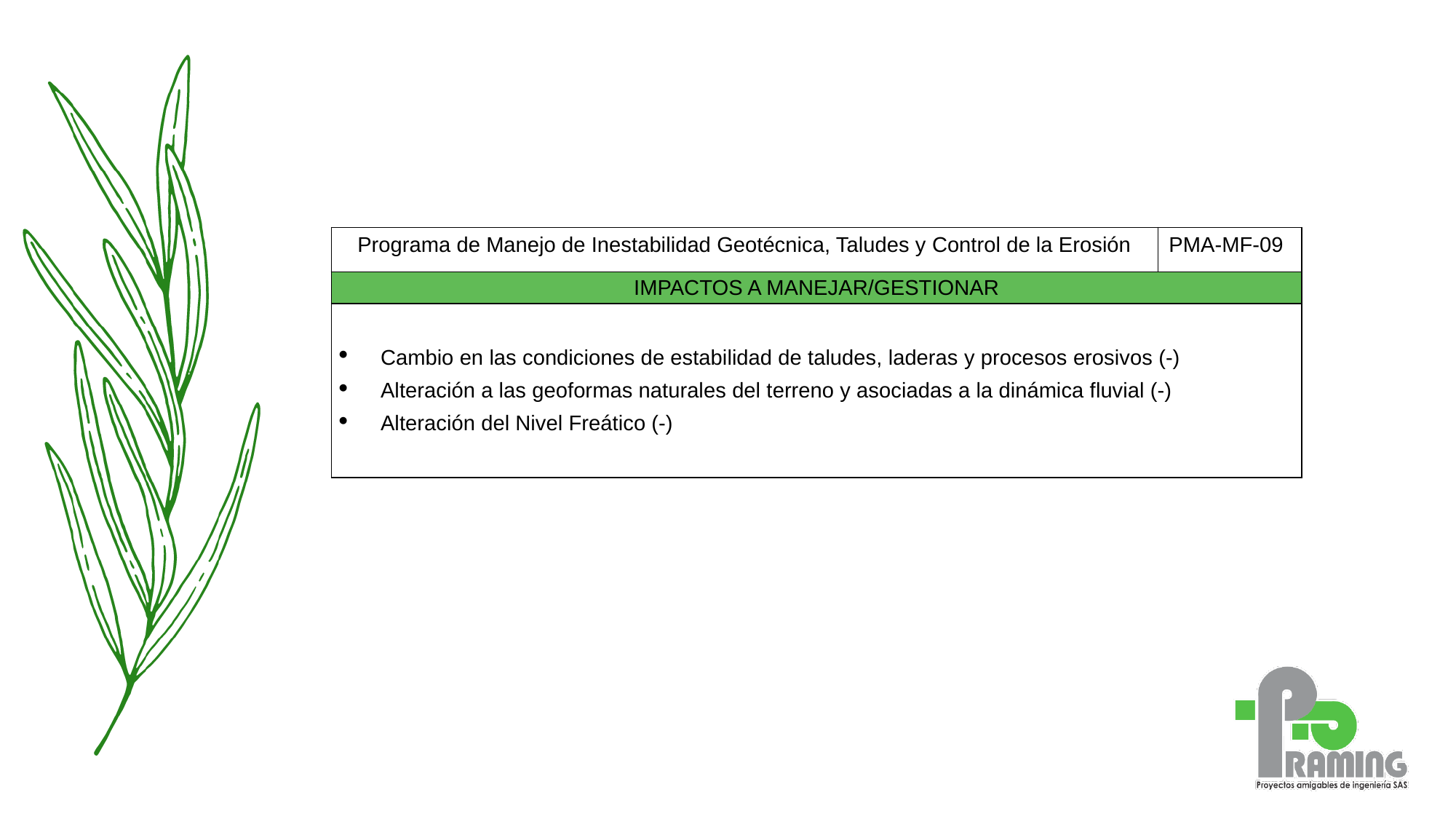

| Programa de Manejo de Inestabilidad Geotécnica, Taludes y Control de la Erosión | PMA-MF-09 |
| --- | --- |
| IMPACTOS A MANEJAR/GESTIONAR |
| --- |
| Cambio en las condiciones de estabilidad de taludes, laderas y procesos erosivos (-) Alteración a las geoformas naturales del terreno y asociadas a la dinámica fluvial (-) Alteración del Nivel Freático (-) |